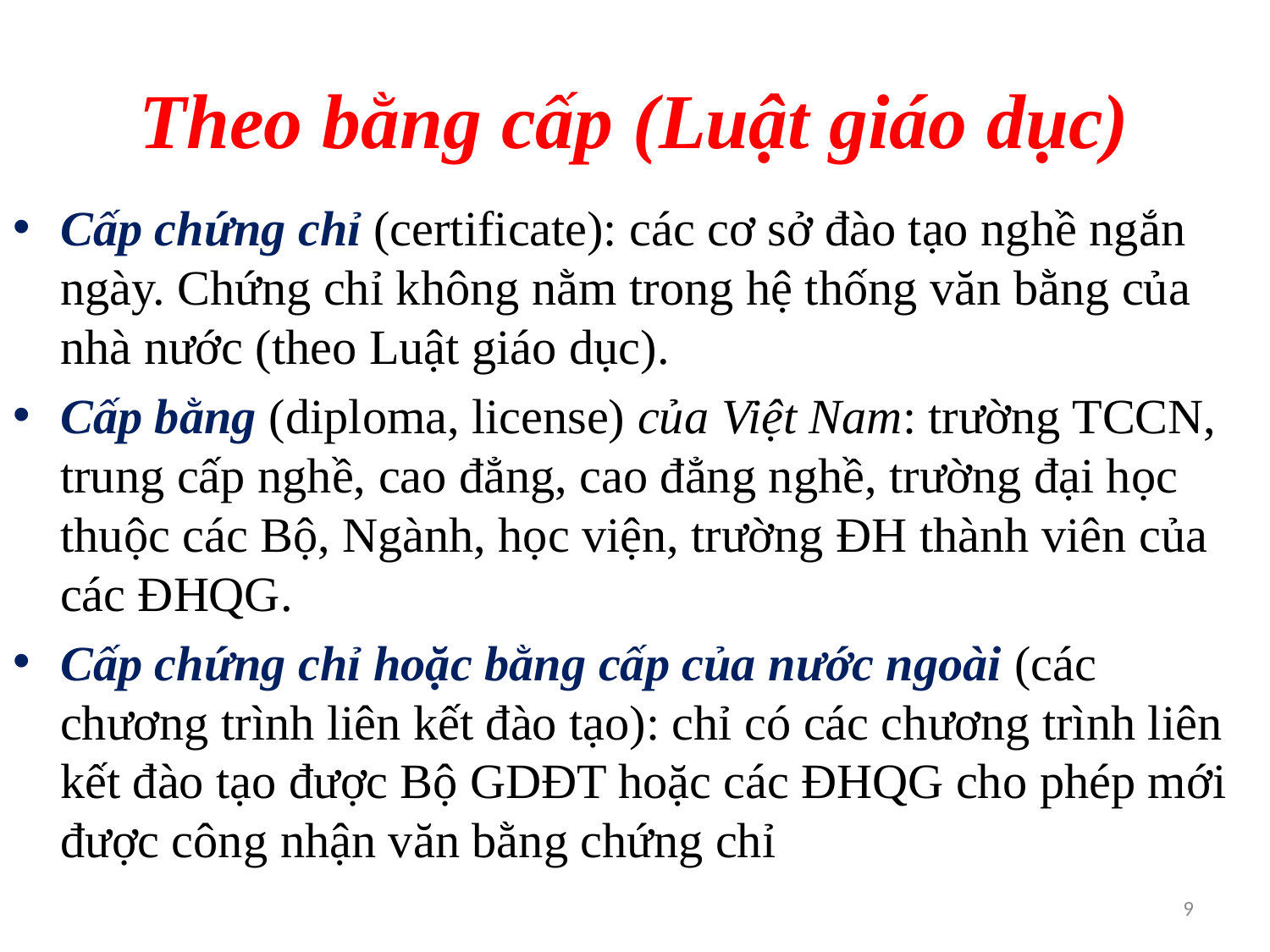

# Theo bằng cấp (Luật giáo dục)
Cấp chứng chỉ (certificate): các cơ sở đào tạo nghề ngắn ngày. Chứng chỉ không nằm trong hệ thống văn bằng của nhà nước (theo Luật giáo dục).
Cấp bằng (diploma, license) của Việt Nam: trường TCCN, trung cấp nghề, cao đẳng, cao đẳng nghề, trường đại học thuộc các Bộ, Ngành, học viện, trường ĐH thành viên của các ĐHQG.
Cấp chứng chỉ hoặc bằng cấp của nước ngoài (các chương trình liên kết đào tạo): chỉ có các chương trình liên kết đào tạo được Bộ GDĐT hoặc các ĐHQG cho phép mới được công nhận văn bằng chứng chỉ
9